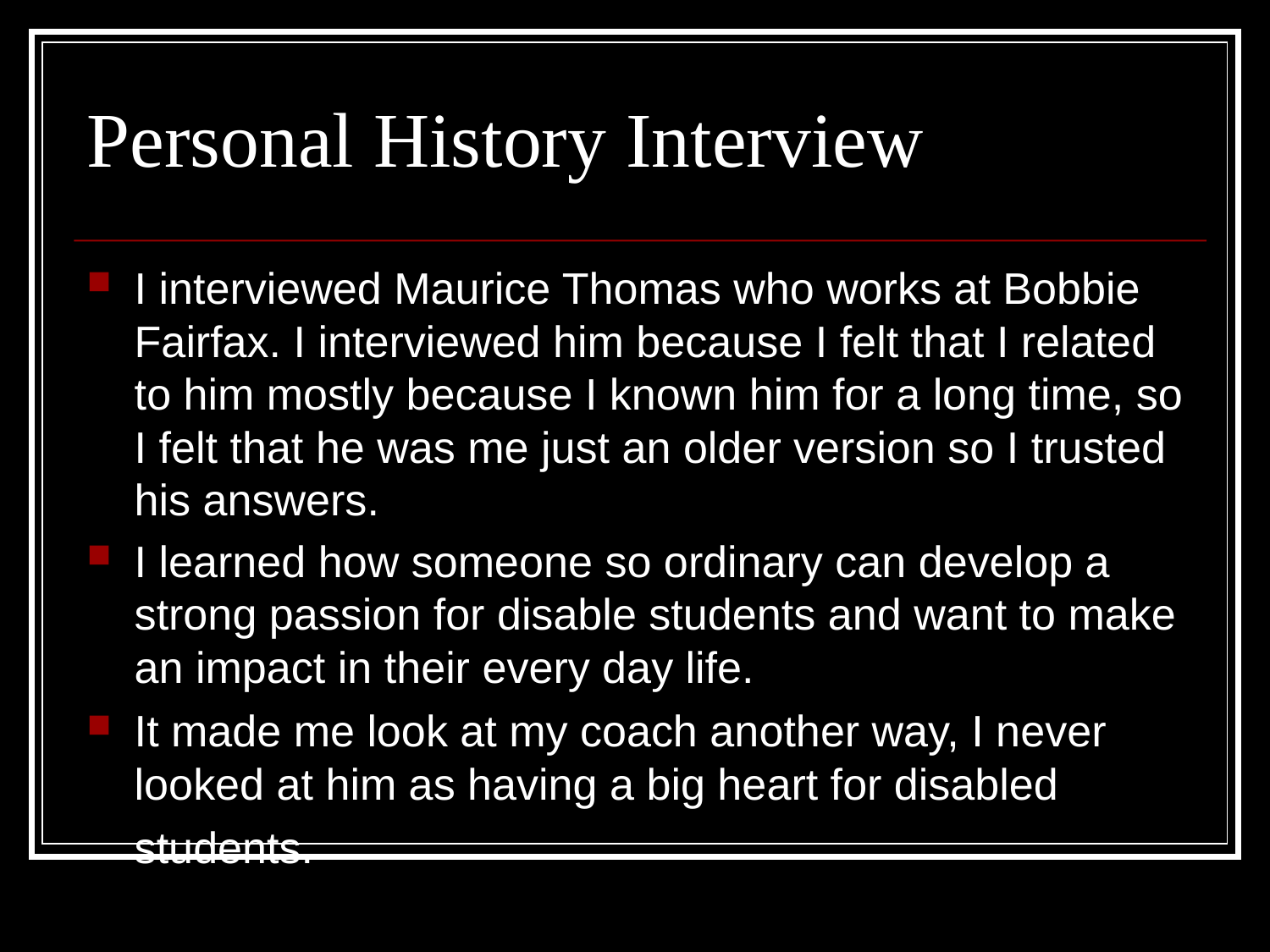

Personal History Interview
I interviewed Maurice Thomas who works at Bobbie Fairfax. I interviewed him because I felt that I related to him mostly because I known him for a long time, so I felt that he was me just an older version so I trusted his answers.
I learned how someone so ordinary can develop a strong passion for disable students and want to make an impact in their every day life.
It made me look at my coach another way, I never looked at him as having a big heart for disabled students.